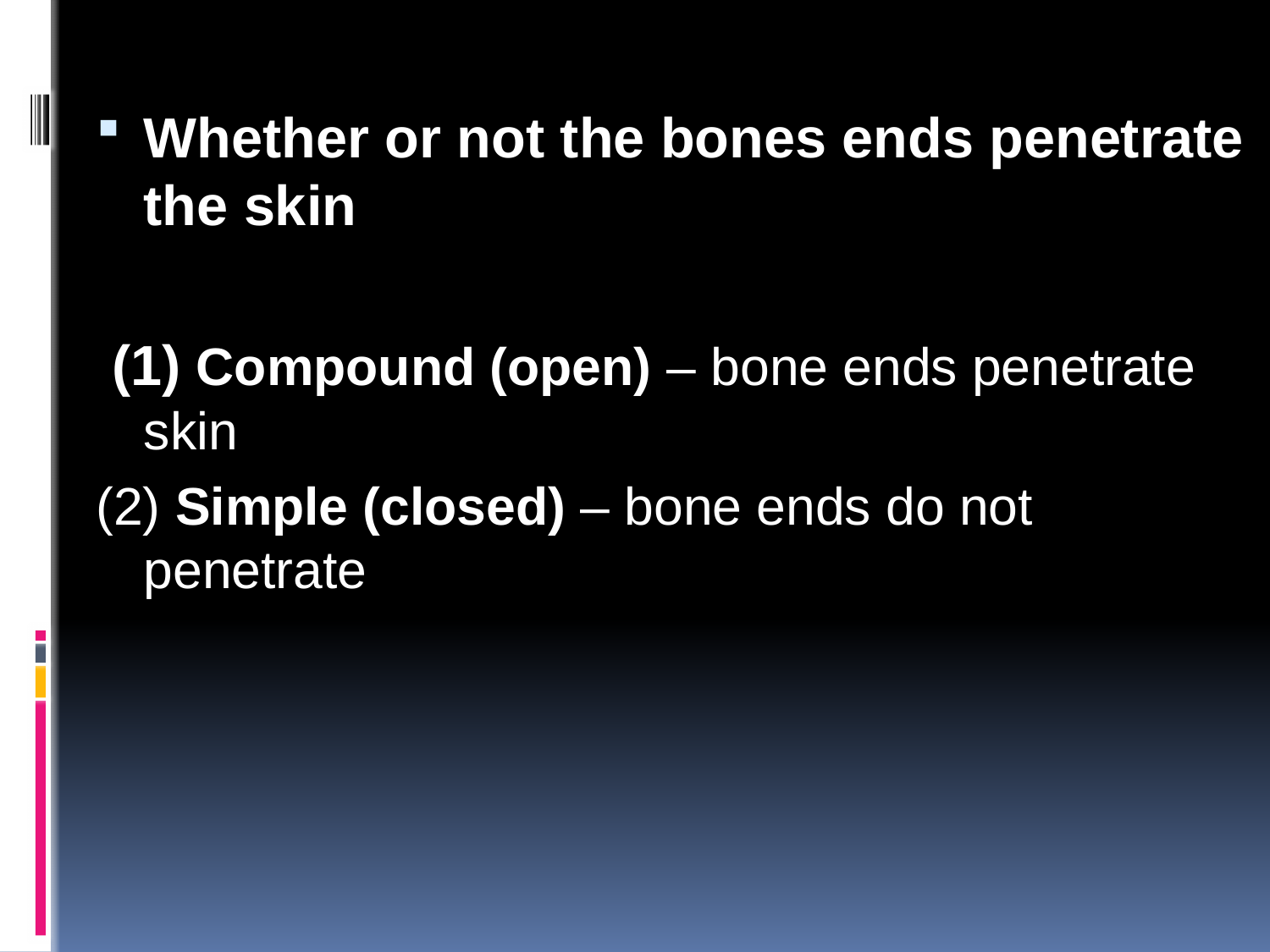

#
Whether or not the bones ends penetrate the skin

 (1) Compound (open) – bone ends penetrate skin
(2) Simple (closed) – bone ends do not penetrate